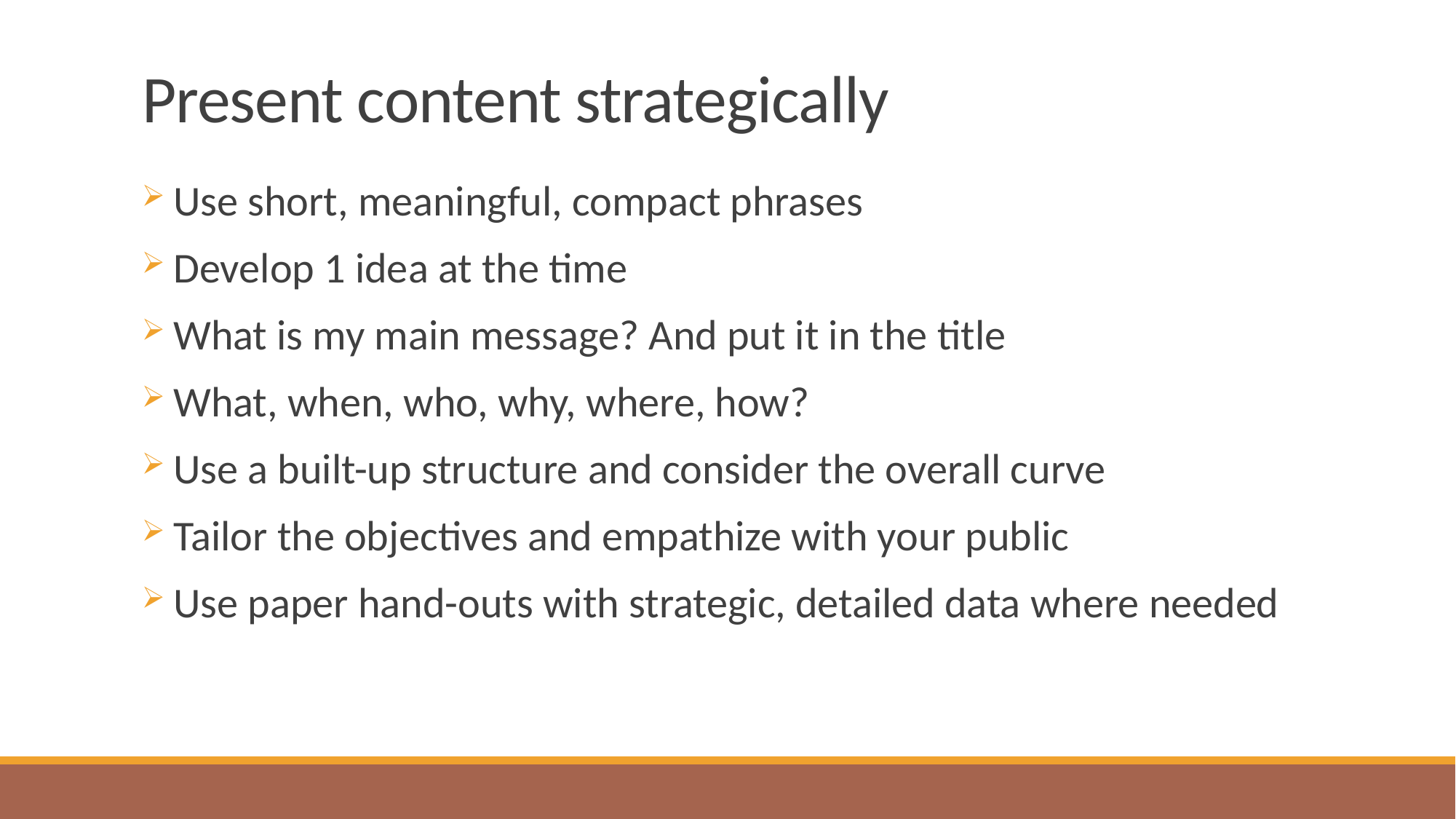

# Present content strategically
Use short, meaningful, compact phrases
Develop 1 idea at the time
What is my main message? And put it in the title
What, when, who, why, where, how?
Use a built-up structure and consider the overall curve
Tailor the objectives and empathize with your public
Use paper hand-outs with strategic, detailed data where needed